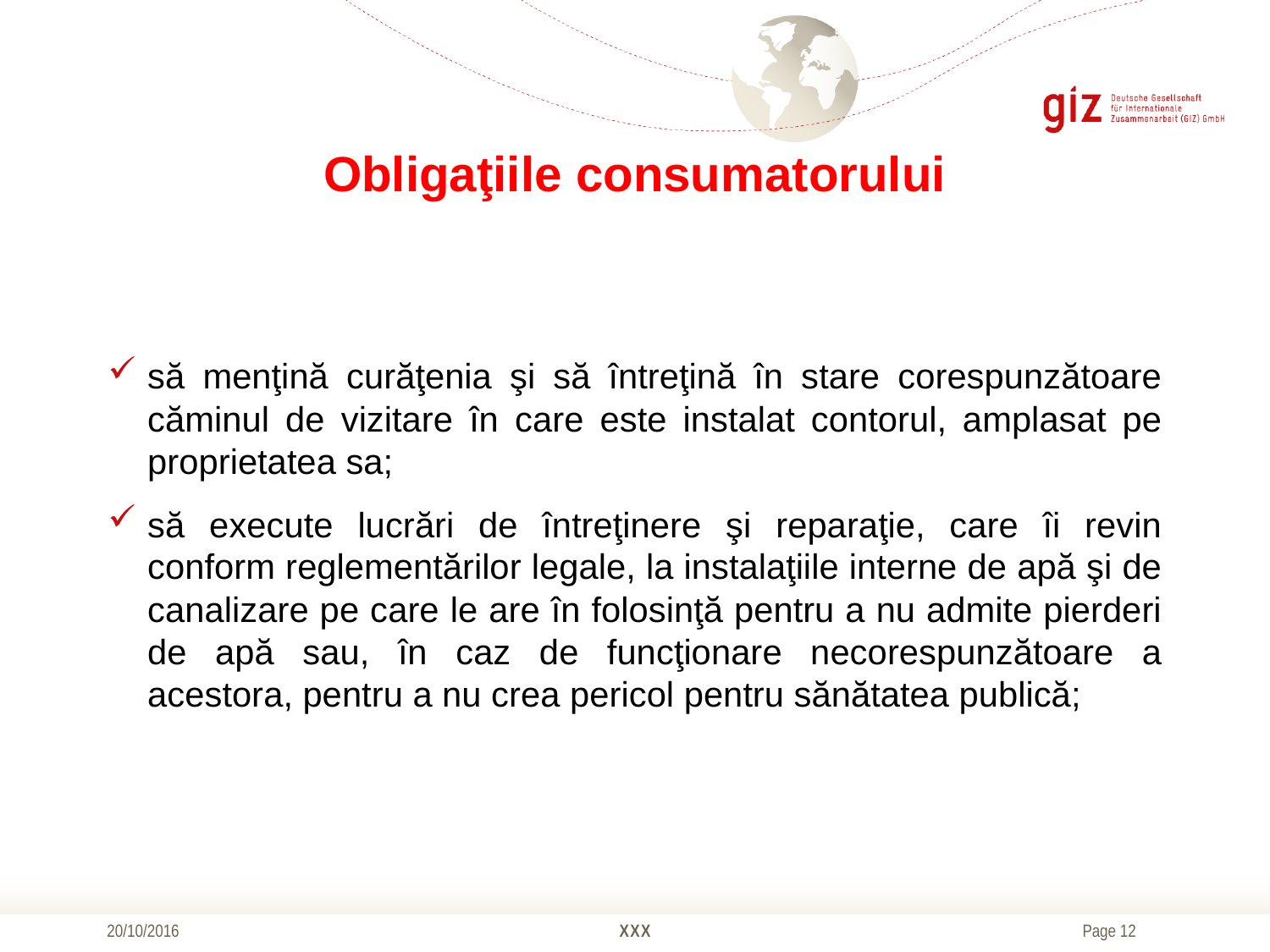

# Obligaţiile consumatorului

să menţină curăţenia şi să întreţină în stare corespunzătoare căminul de vizitare în care este instalat contorul, amplasat pe proprietatea sa;
să execute lucrări de întreţinere şi reparaţie, care îi revin conform reglementărilor legale, la instalaţiile interne de apă şi de canalizare pe care le are în folosinţă pentru a nu admite pierderi de apă sau, în caz de funcţionare necorespunzătoare a acestora, pentru a nu crea pericol pentru sănătatea publică;
20/10/2016
XXX